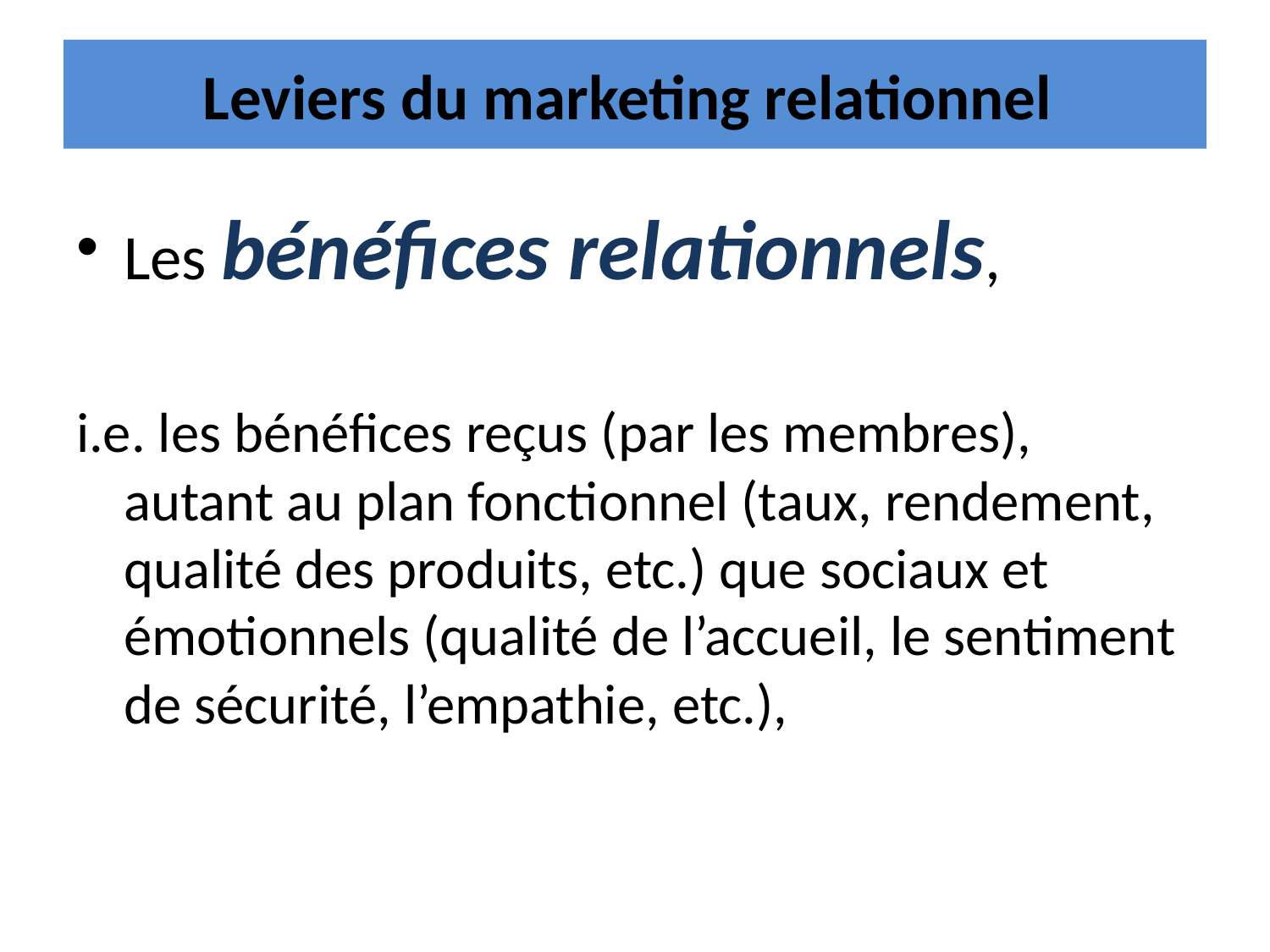

# Leviers du marketing relationnel
Les bénéfices relationnels,

i.e. les bénéfices reçus (par les membres), autant au plan fonctionnel (taux, rendement, qualité des produits, etc.) que sociaux et émotionnels (qualité de l’accueil, le sentiment de sécurité, l’empathie, etc.),